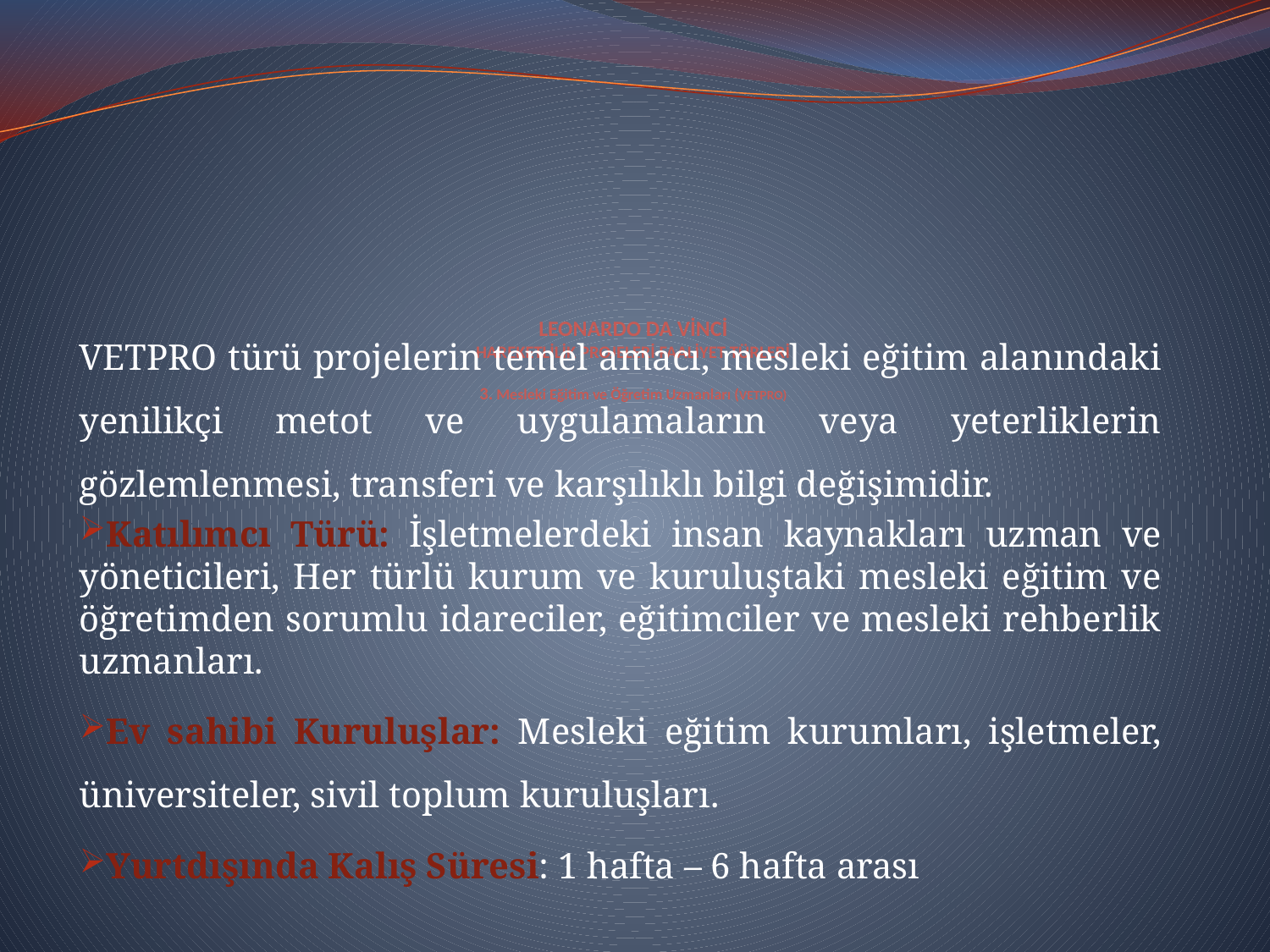

# LEONARDO DA VİNCİ HAREKETLİLİK PROJELERİ FAALİYET TÜRLERİ 3. Mesleki Eğitim ve Öğretim Uzmanları (VETPRO)
VETPRO türü projelerin temel amacı, mesleki eğitim alanındaki yenilikçi metot ve uygulamaların veya yeterliklerin gözlemlenmesi, transferi ve karşılıklı bilgi değişimidir.
Katılımcı Türü: İşletmelerdeki insan kaynakları uzman ve yöneticileri, Her türlü kurum ve kuruluştaki mesleki eğitim ve öğretimden sorumlu idareciler, eğitimciler ve mesleki rehberlik uzmanları.
Ev sahibi Kuruluşlar: Mesleki eğitim kurumları, işletmeler, üniversiteler, sivil toplum kuruluşları.
Yurtdışında Kalış Süresi: 1 hafta – 6 hafta arası